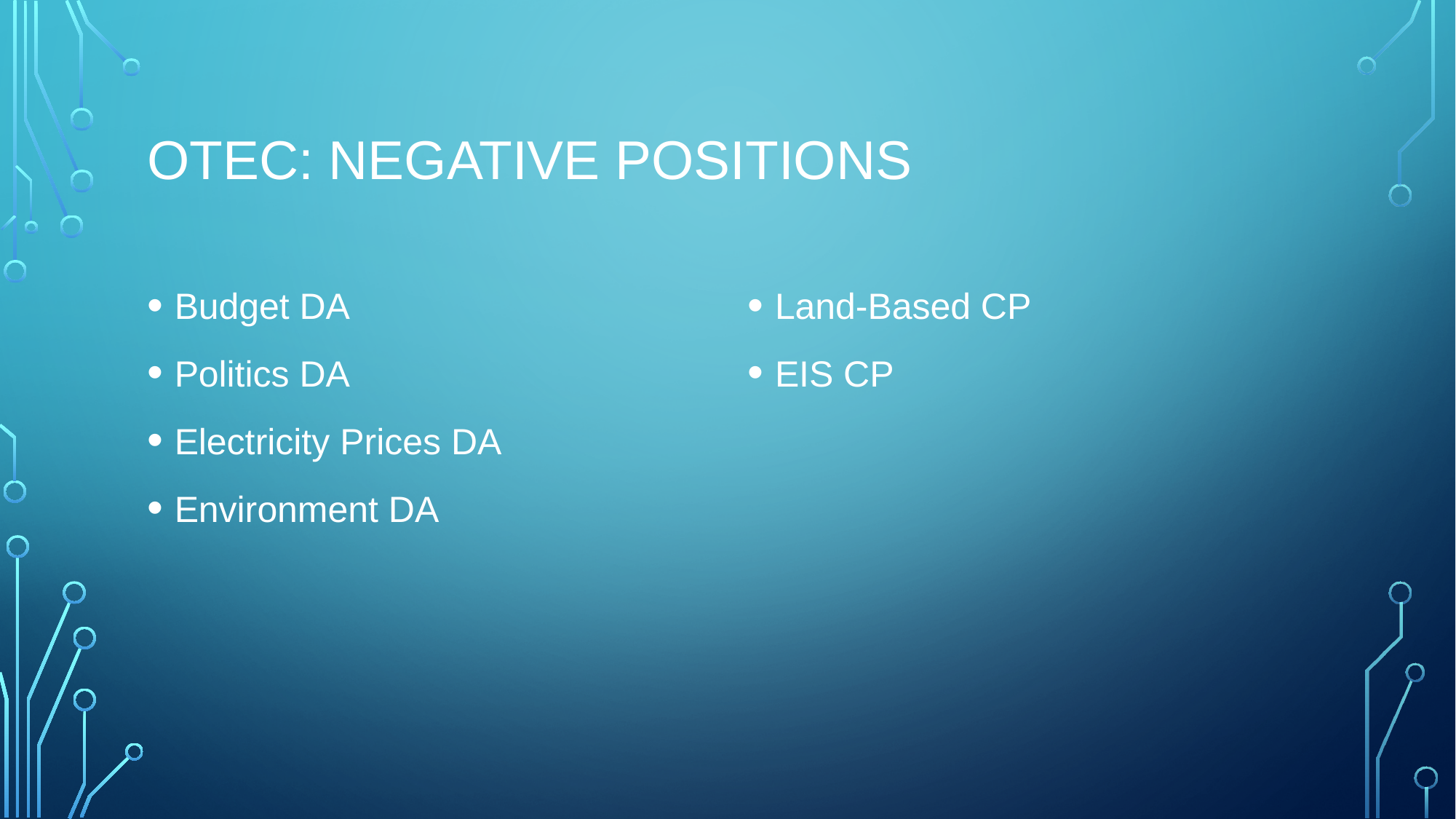

# OTEC: Negative Positions
Budget DA
Politics DA
Electricity Prices DA
Environment DA

Land-Based CP
EIS CP